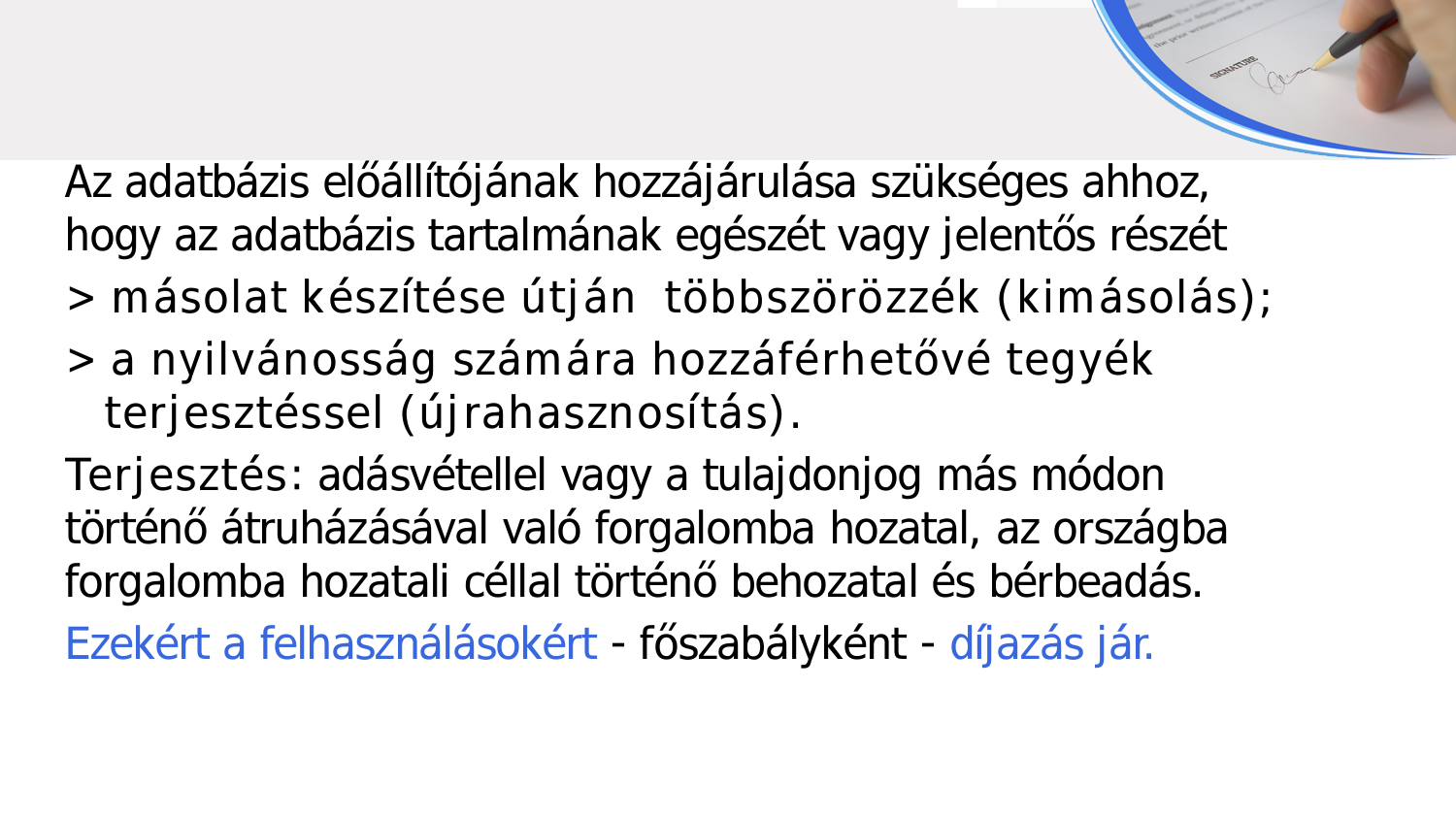

Az adatbázis előállítójának hozzájárulása szükséges ahhoz,
hogy az adatbázis tartalmának egészét vagy jelentős részét
> másolat készítése útján  többszörözzék (kimásolás);
> a nyilvánosság számára hozzáférhetővé tegyék
   terjesztéssel (újrahasznosítás).
Terjesztés: adásvétellel vagy a tulajdonjog más módon
történő átruházásával való forgalomba hozatal, az országba
forgalomba hozatali céllal történő behozatal és bérbeadás.
Ezekért a felhasználásokért - főszabályként - díjazás jár.